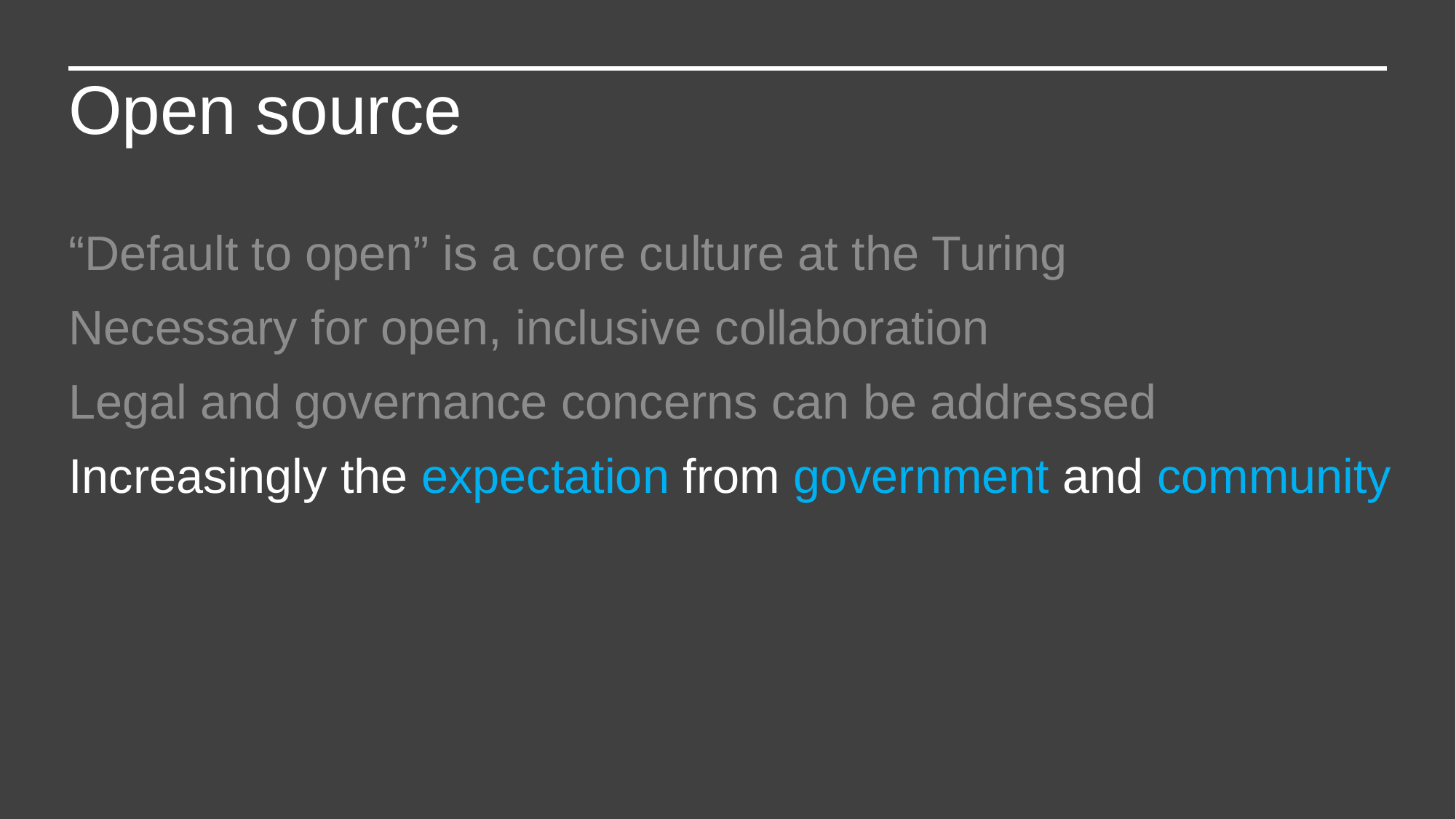

Open source
“Default to open” is a core culture at the Turing
Necessary for open, inclusive collaboration
Legal and governance concerns can be addressed
Increasingly the expectation from government and community